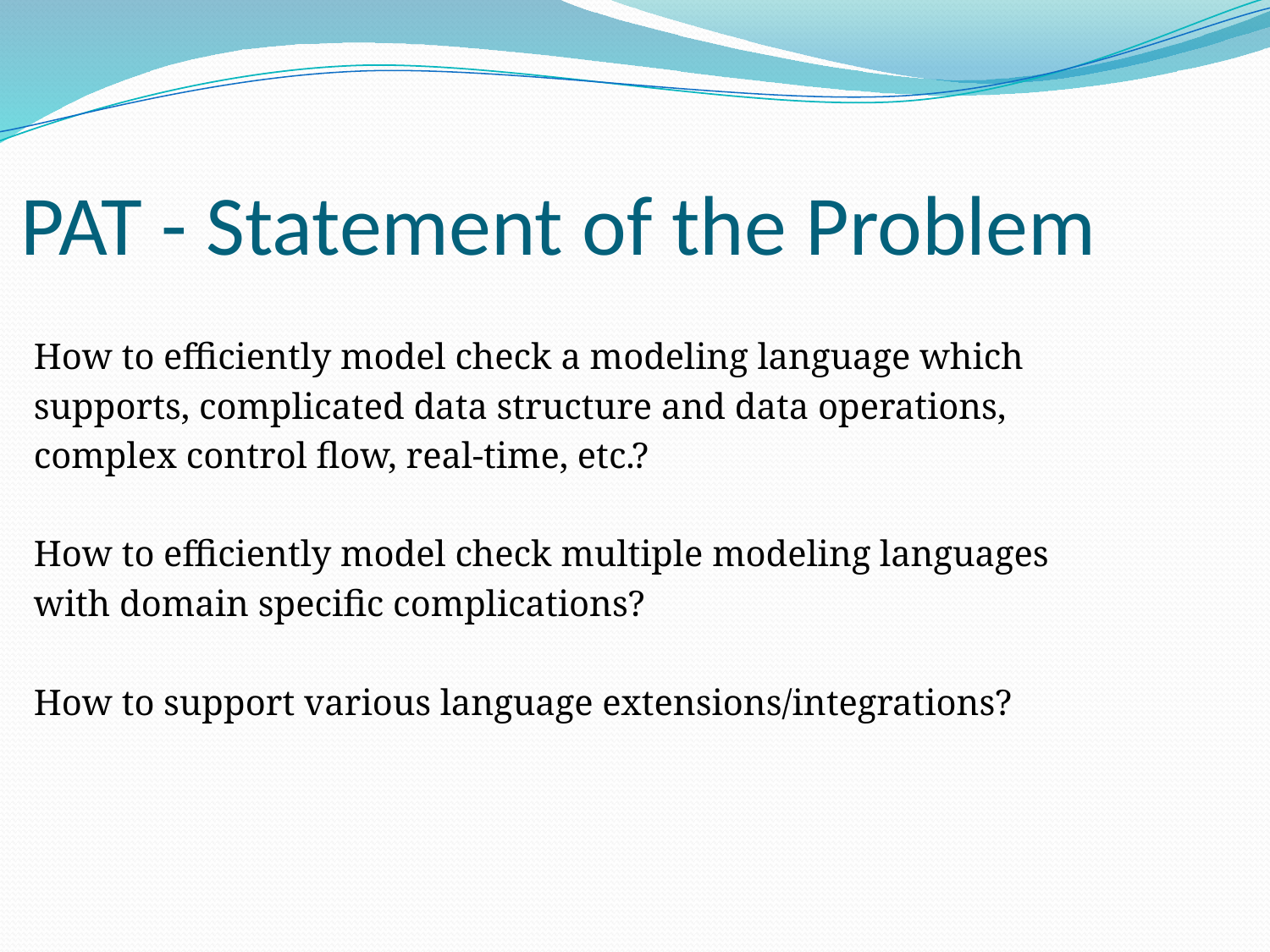

# PAT - Statement of the Problem
How to efficiently model check a modeling language which
supports, complicated data structure and data operations,
complex control flow, real-time, etc.?

How to efficiently model check multiple modeling languages
with domain specific complications?

How to support various language extensions/integrations?